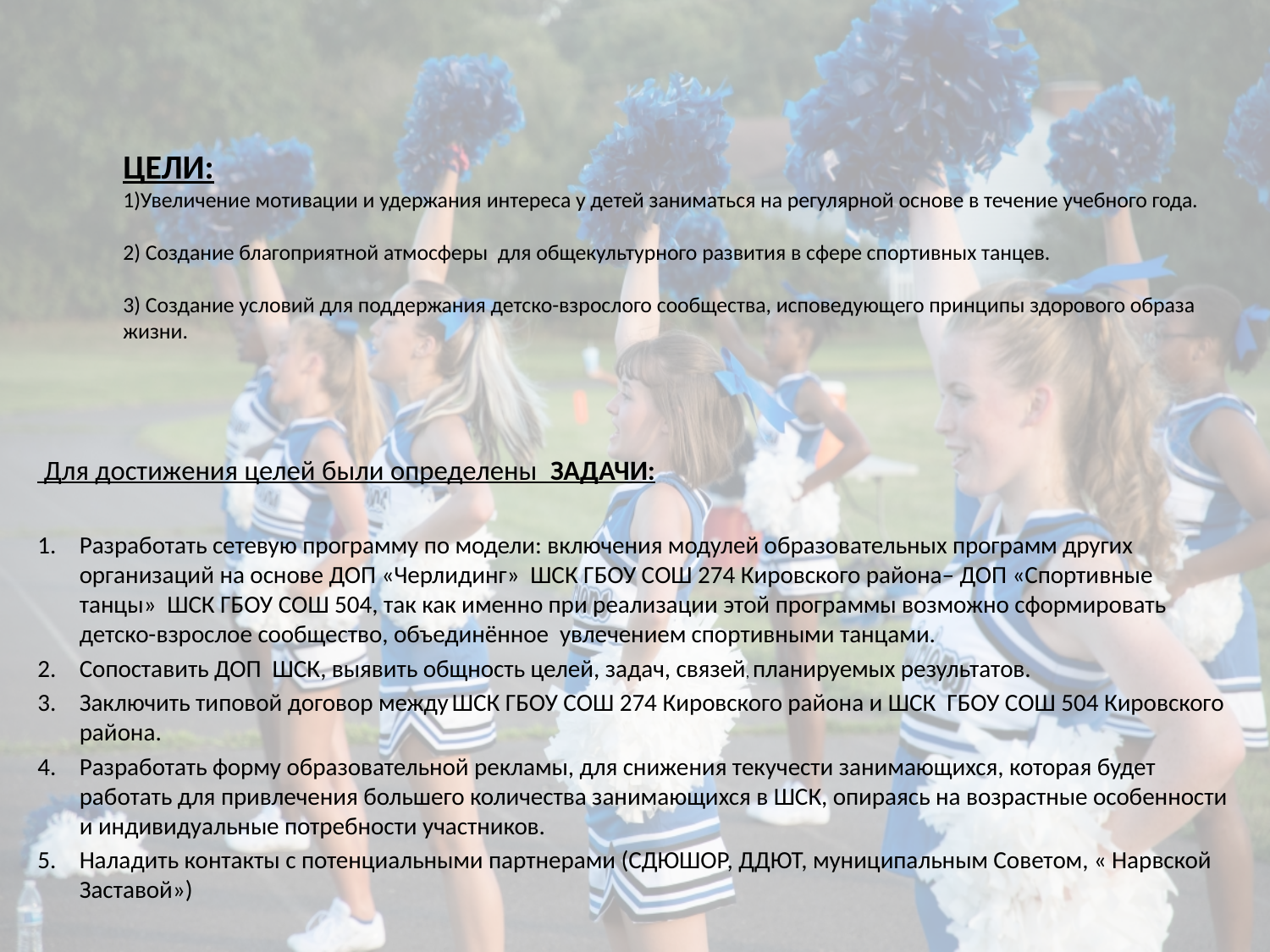

# ЦЕЛИ: 1)Увеличение мотивации и удержания интереса у детей заниматься на регулярной основе в течение учебного года. 2) Создание благоприятной атмосферы  для общекультурного развития в сфере спортивных танцев. 3) Создание условий для поддержания детско-взрослого сообщества, исповедующего принципы здорового образа жизни.
 Для достижения целей были определены  ЗАДАЧИ:

Разработать сетевую программу по модели: включения модулей образовательных программ других организаций на основе ДОП «Черлидинг»  ШСК ГБОУ СОШ 274 Кировского района– ДОП «Спортивные танцы»  ШСК ГБОУ СОШ 504, так как именно при реализации этой программы возможно сформировать детско-взрослое сообщество, объединённое  увлечением спортивными танцами.
Сопоставить ДОП  ШСК, выявить общность целей, задач, связей, планируемых результатов.
Заключить типовой договор между ШСК ГБОУ СОШ 274 Кировского района и ШСК  ГБОУ СОШ 504 Кировского района.
Разработать форму образовательной рекламы, для снижения текучести занимающихся, которая будет работать для привлечения большего количества занимающихся в ШСК, опираясь на возрастные особенности и индивидуальные потребности участников.
Наладить контакты с потенциальными партнерами (СДЮШОР, ДДЮТ, муниципальным Советом, « Нарвской Заставой»)